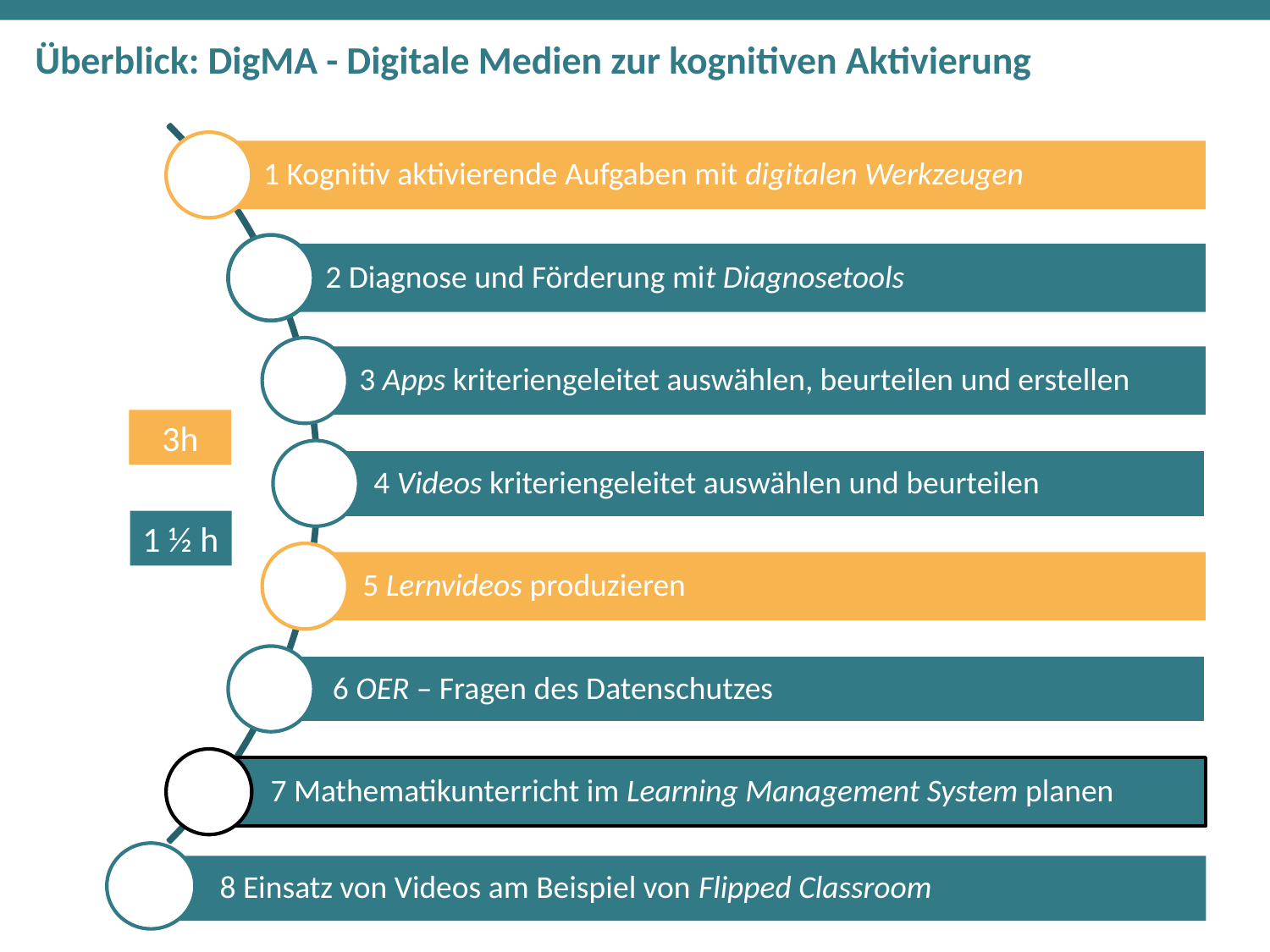

# Überblick: DigMA - Digitale Medien zur kognitiven Aktivierung
1 Kognitiv aktivierende Aufgaben mit digitalen Werkzeugen
2 Diagnose und Förderung mit Diagnosetools
3 Apps kriteriengeleitet auswählen, beurteilen und erstellen
4 Videos kriteriengeleitet auswählen und beurteilen
5 Lernvideos produzieren
 6 OER – Fragen des Datenschutzes
 7 Mathematikunterricht im Learning Management System planen
3h
1 ½ h

8 Einsatz von Videos am Beispiel von Flipped Classroom